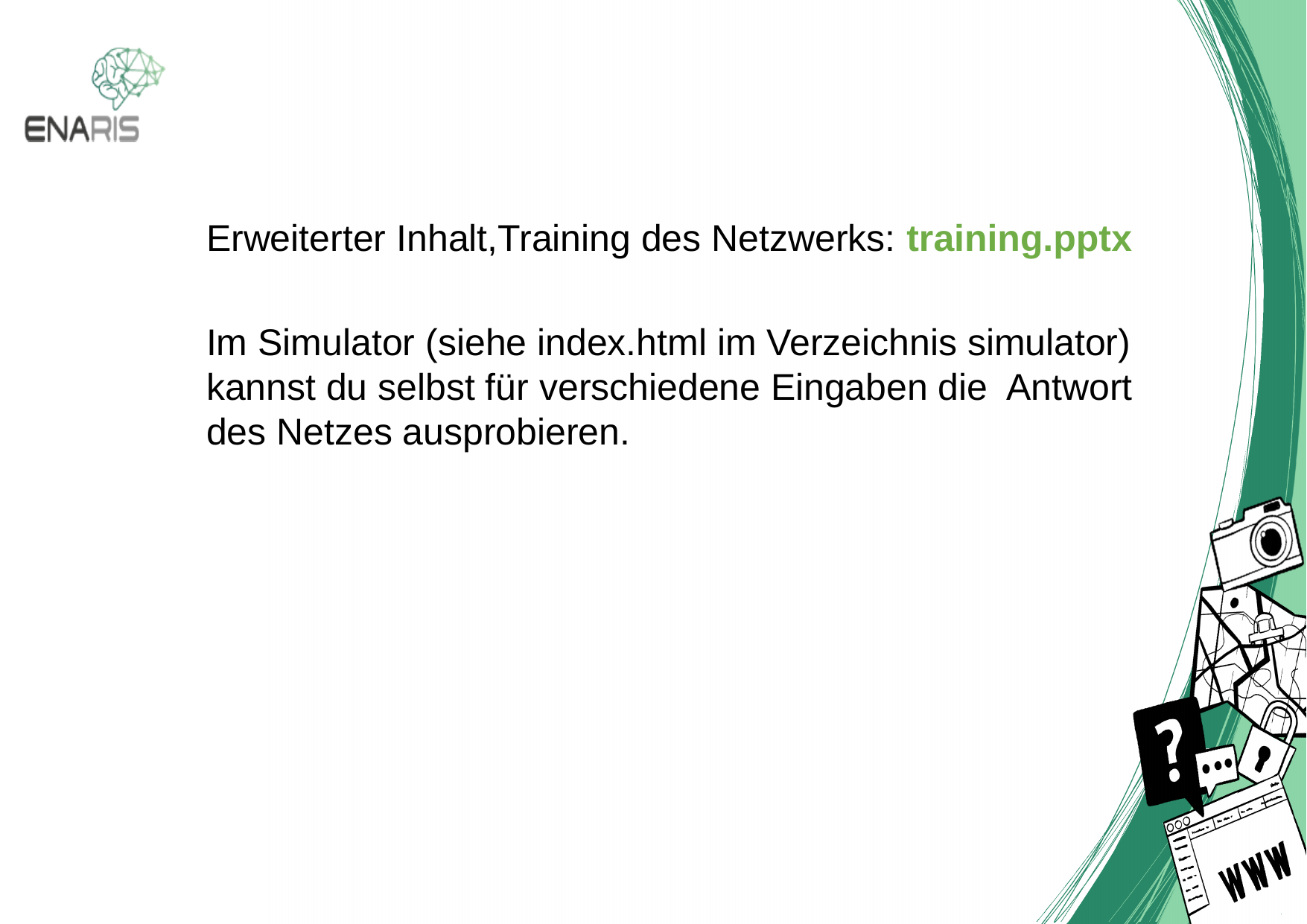

Erweiterter Inhalt,Training des Netzwerks: training.pptx
Im Simulator (siehe index.html im Verzeichnis simulator) kannst du selbst für verschiedene Eingaben die  Antwort des Netzes ausprobieren.